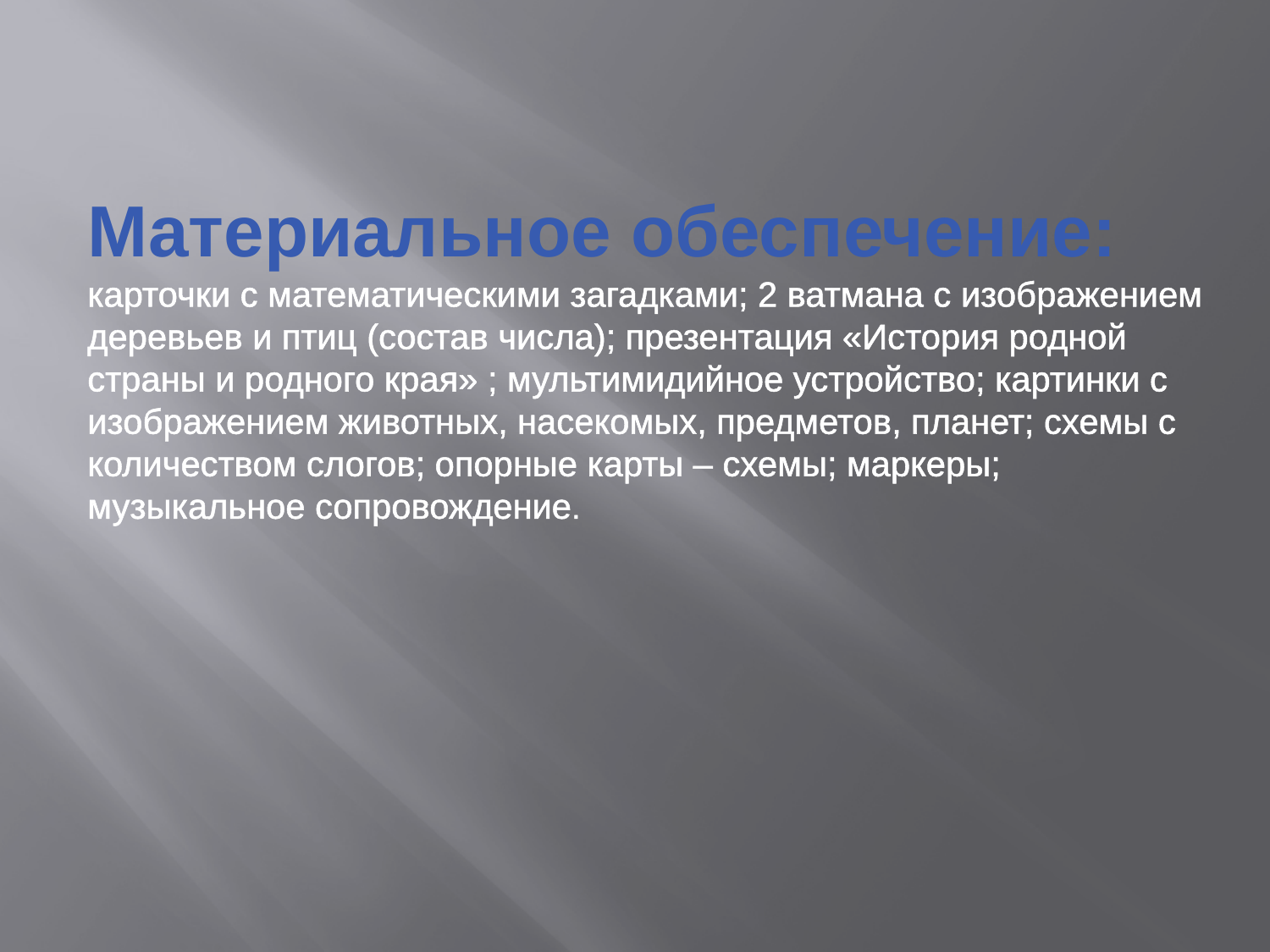

# Материальное обеспечение: карточки с математическими загадками; 2 ватмана с изображением деревьев и птиц (состав числа); презентация «История родной страны и родного края» ; мультимидийное устройство; картинки с изображением животных, насекомых, предметов, планет; схемы с количеством слогов; опорные карты – схемы; маркеры; музыкальное сопровождение.